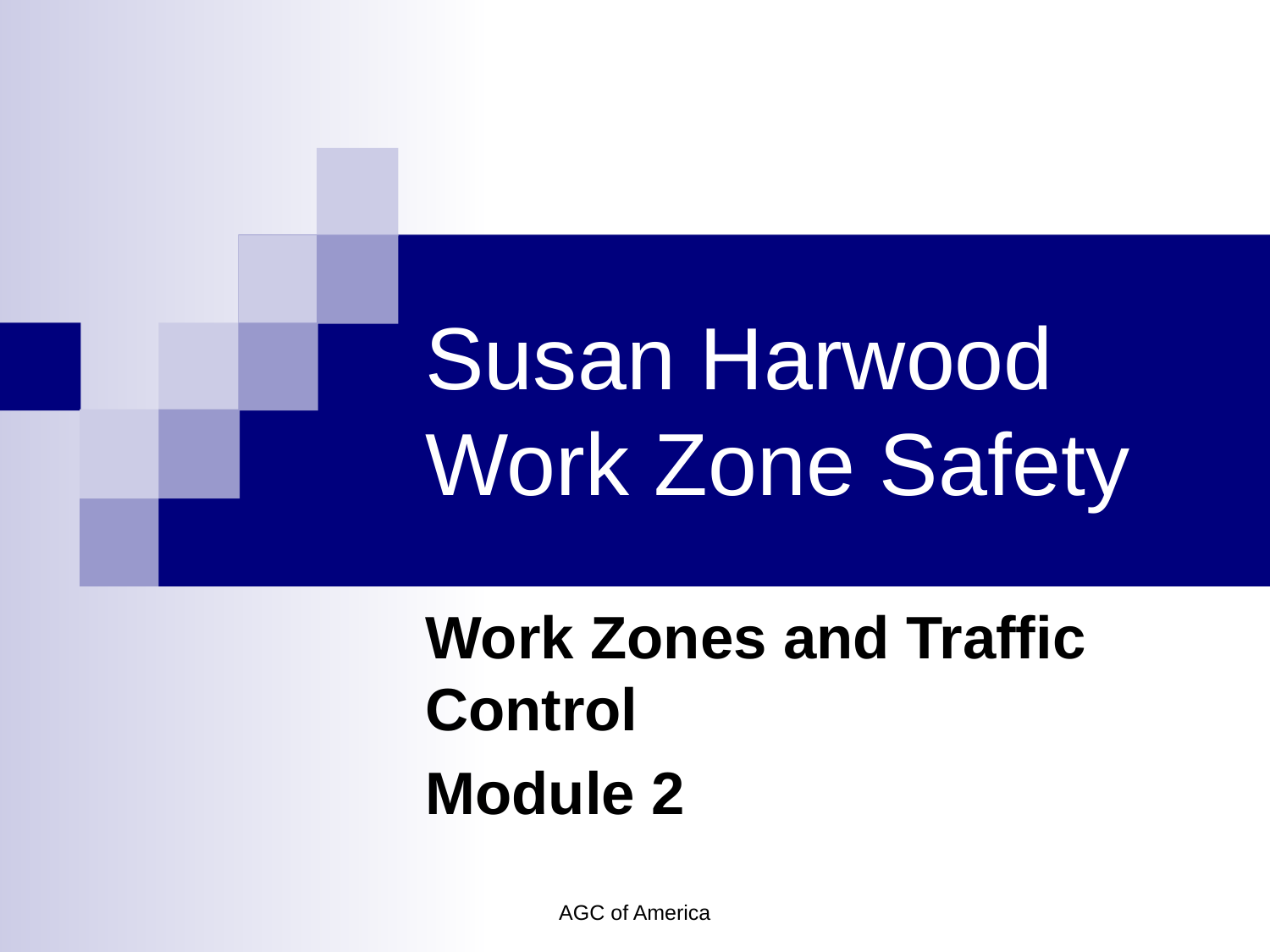

# Susan Harwood Work Zone Safety
Work Zones and Traffic Control
Module 2
AGC of America